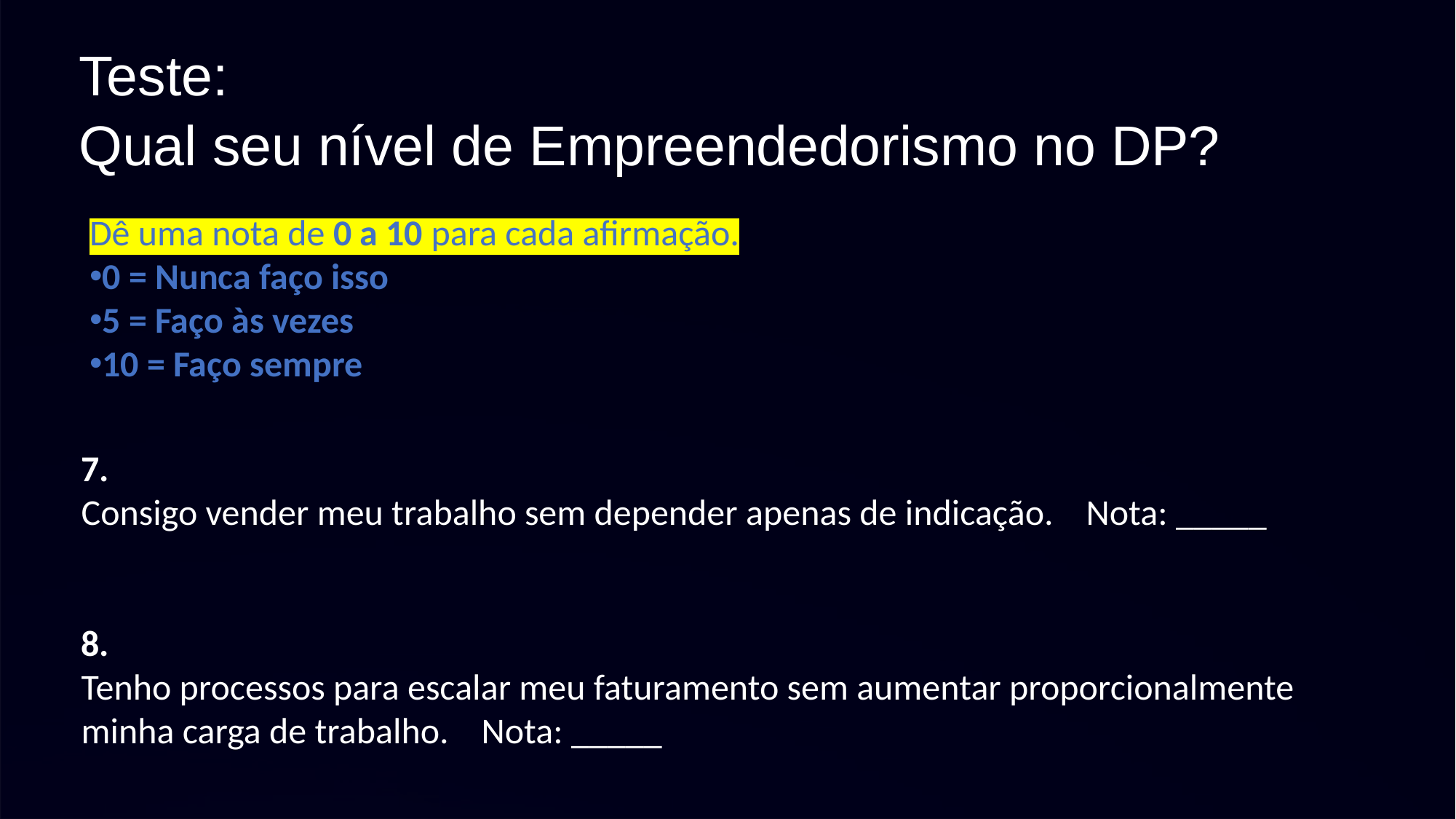

Teste:
Qual seu nível de Empreendedorismo no DP?
Dê uma nota de 0 a 10 para cada afirmação.
0 = Nunca faço isso
5 = Faço às vezes
10 = Faço sempre
7.
Consigo vender meu trabalho sem depender apenas de indicação.    Nota: _____

8.
Tenho processos para escalar meu faturamento sem aumentar proporcionalmente minha carga de trabalho.    Nota: _____